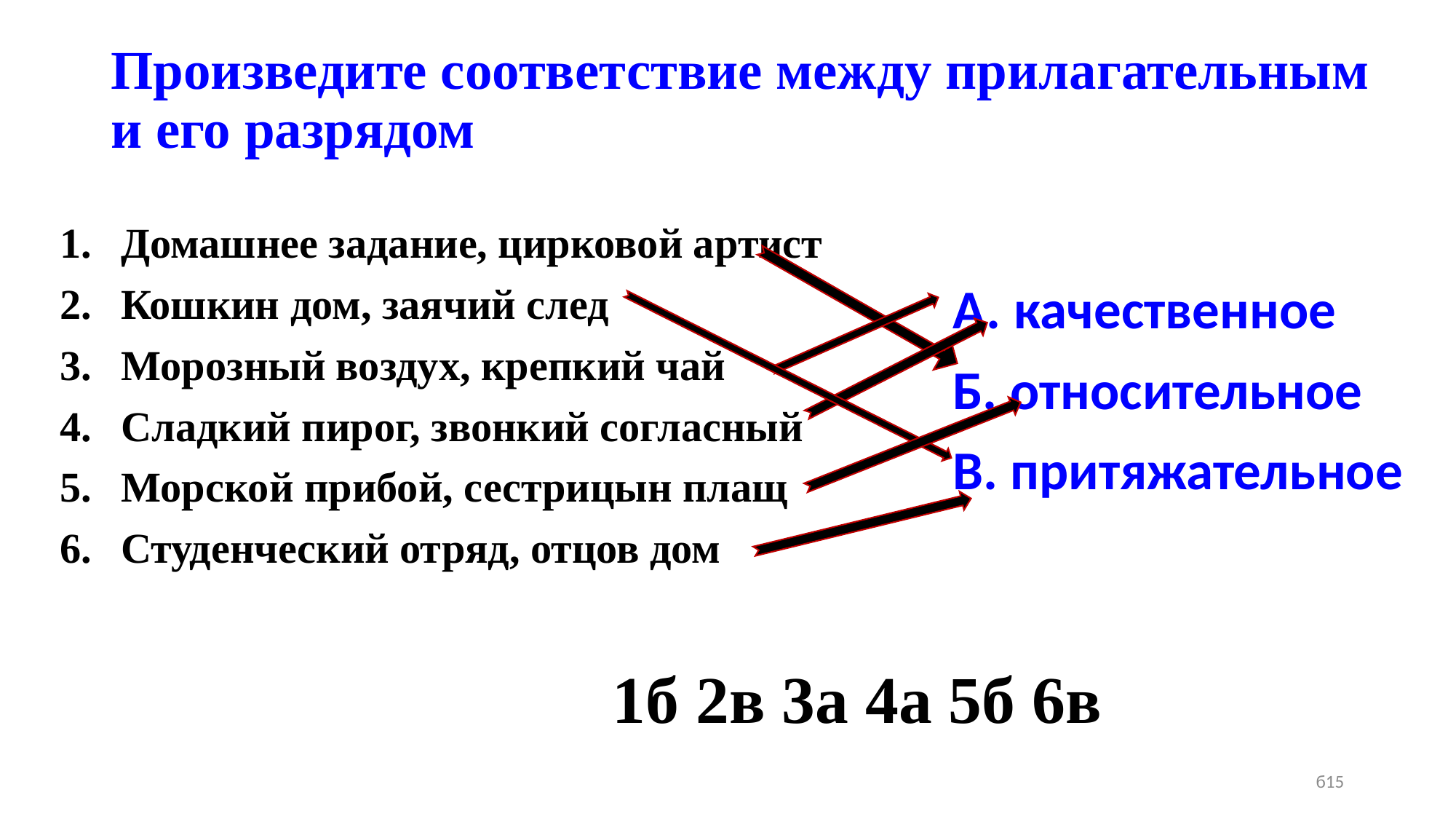

# Произведите соответствие между прилагательным и его разрядом
Домашнее задание, цирковой артист
Кошкин дом, заячий след
Морозный воздух, крепкий чай
Сладкий пирог, звонкий согласный
Морской прибой, сестрицын плащ
Студенческий отряд, отцов дом
качественное
Б. относительное
В. притяжательное

1б 2в 3а 4а 5б 6в
б15